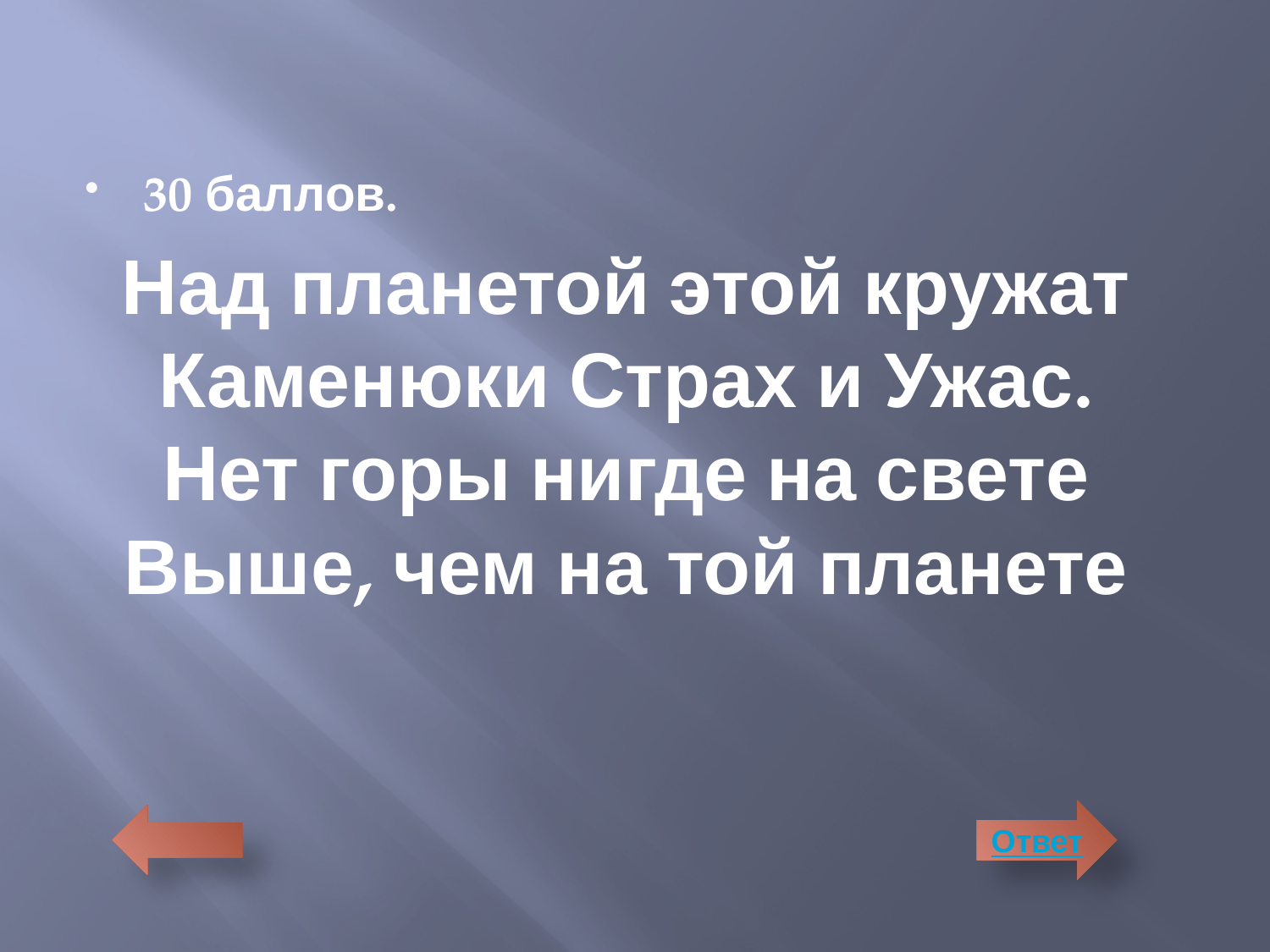

30 баллов.
Над планетой этой кружат
Каменюки Страх и Ужас.
Нет горы нигде на свете
Выше, чем на той планете
Ответ